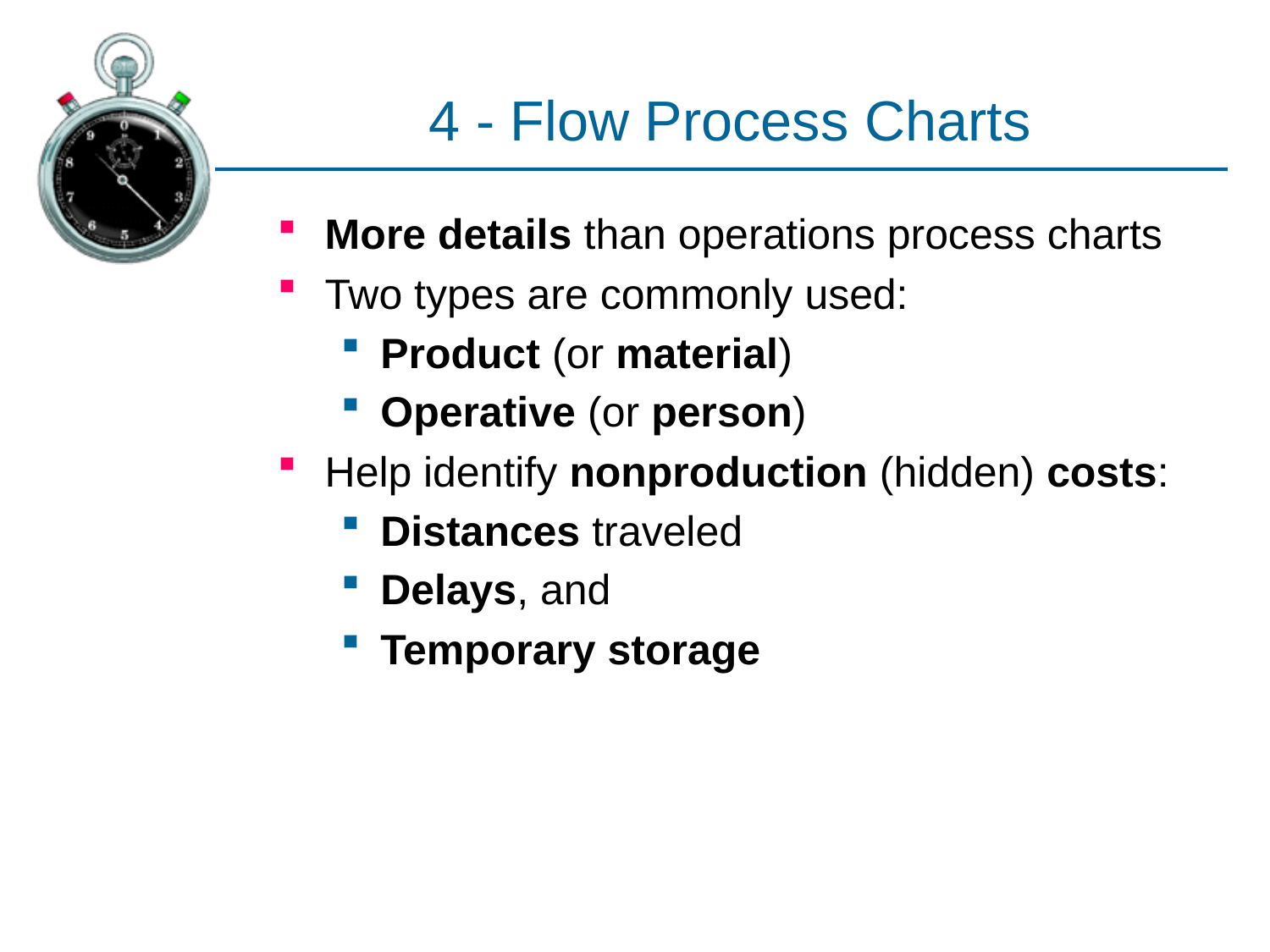

# 4 - Flow Process Charts
More details than operations process charts
Two types are commonly used:
Product (or material)
Operative (or person)
Help identify nonproduction (hidden) costs:
Distances traveled
Delays, and
Temporary storage